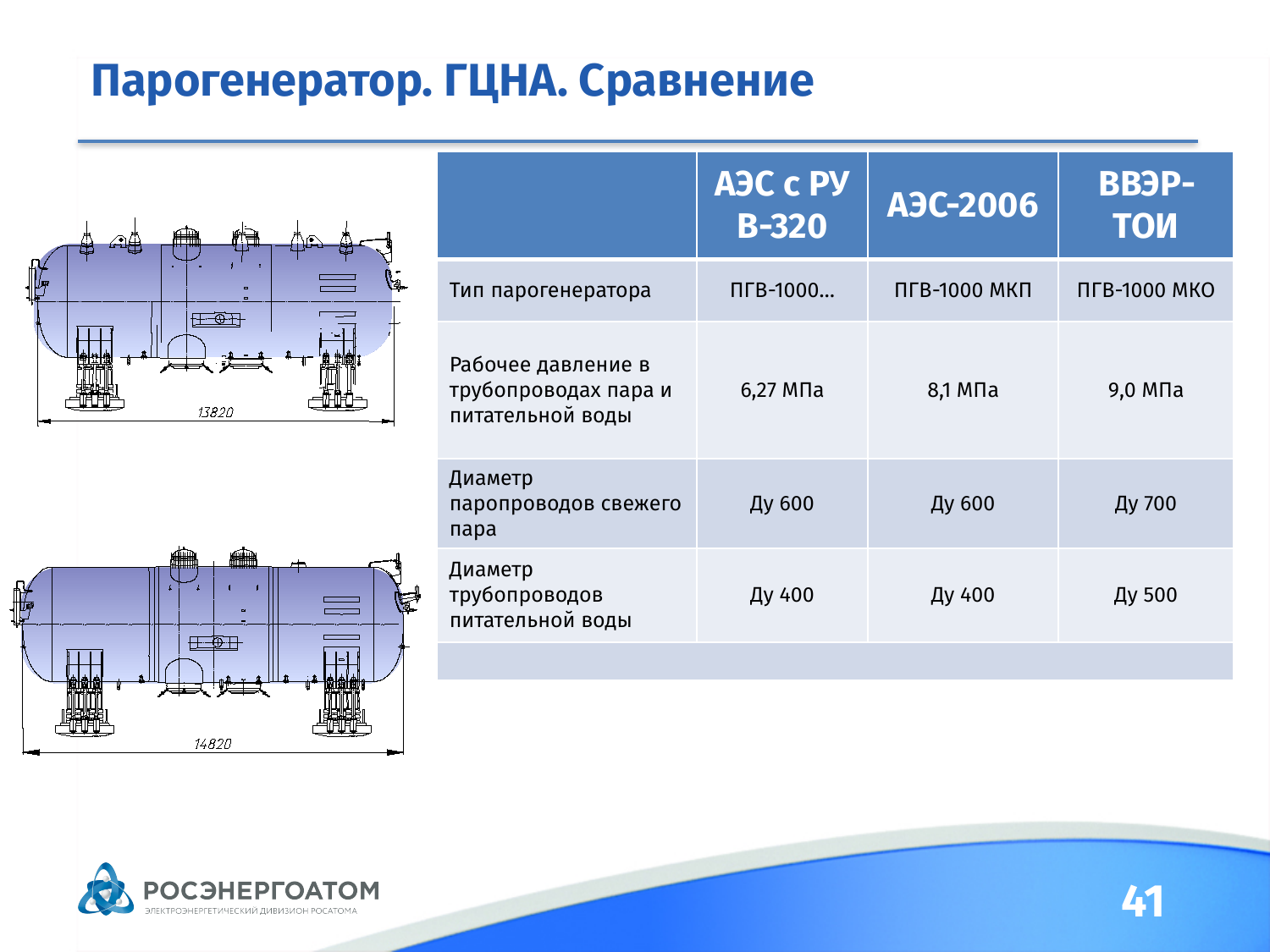

# Парогенератор. ГЦНА. Сравнение
|  | АЭС с РУ В-320 | АЭС-2006 | ВВЭР-ТОИ |
| --- | --- | --- | --- |
| Тип парогенератора | ПГВ-1000… | ПГВ-1000 МКП | ПГВ-1000 МКО |
| Рабочее давление в трубопроводах пара и питательной воды | 6,27 МПа | 8,1 МПа | 9,0 МПа |
| Диаметр паропроводов свежего пара | Ду 600 | Ду 600 | Ду 700 |
| Диаметр трубопроводов питательной воды | Ду 400 | Ду 400 | Ду 500 |
|  |  |  |  |